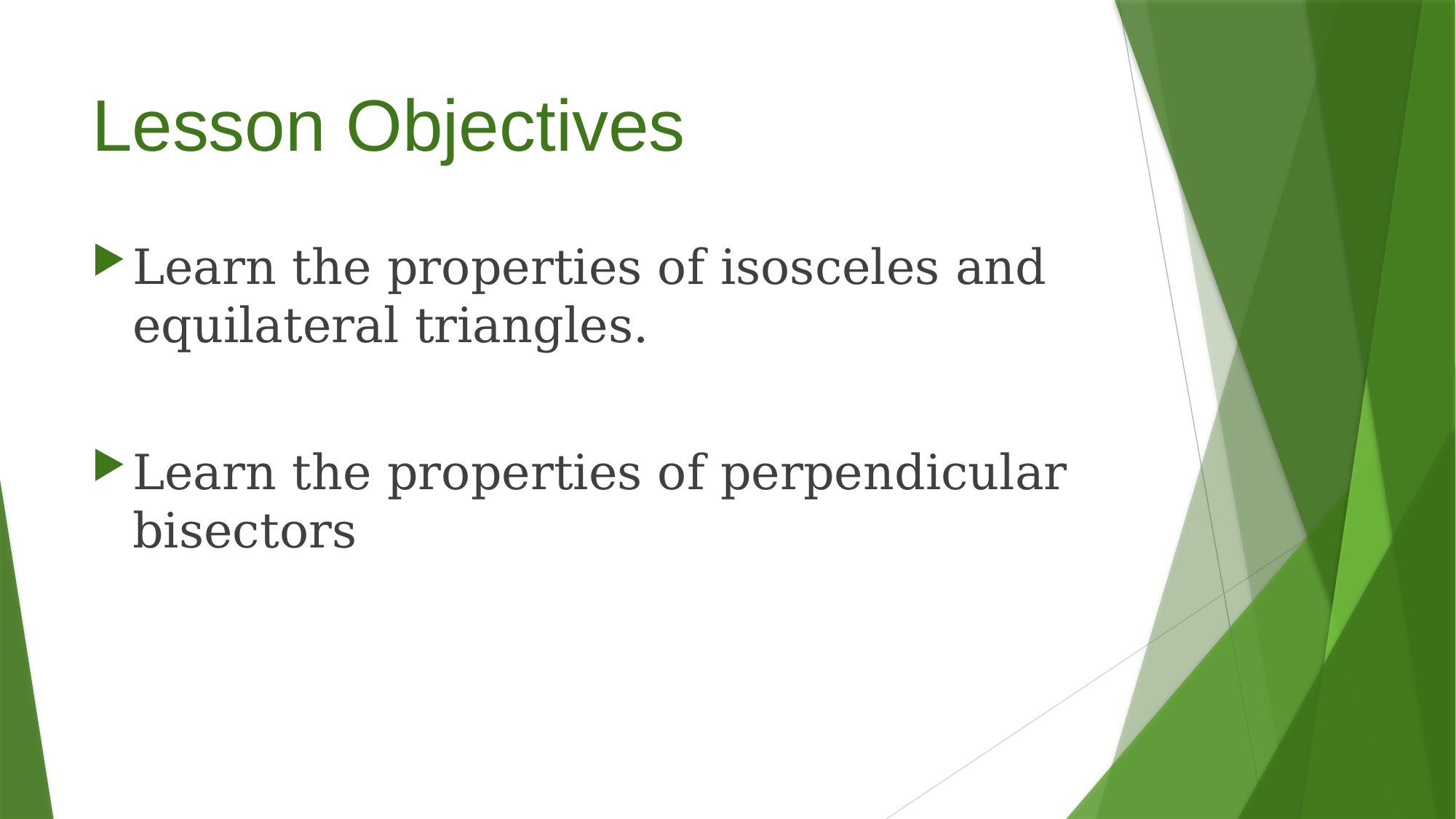

# Lesson Objectives
Learn the properties of isosceles and equilateral triangles.

Learn the properties of perpendicular bisectors